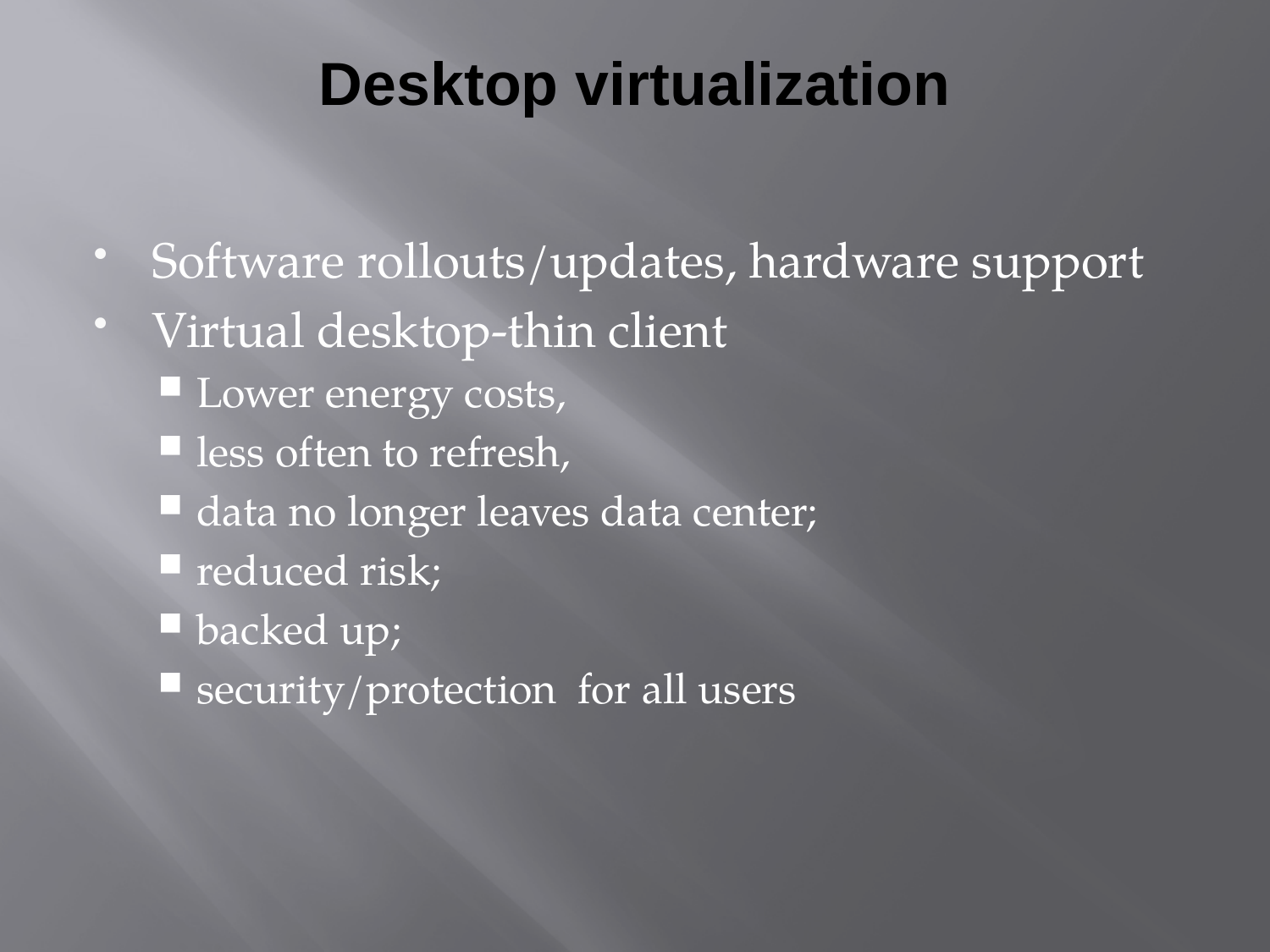

# Desktop virtualization
Software rollouts/updates, hardware support
Virtual desktop-thin client
Lower energy costs,
less often to refresh,
data no longer leaves data center;
reduced risk;
backed up;
security/protection  for all users